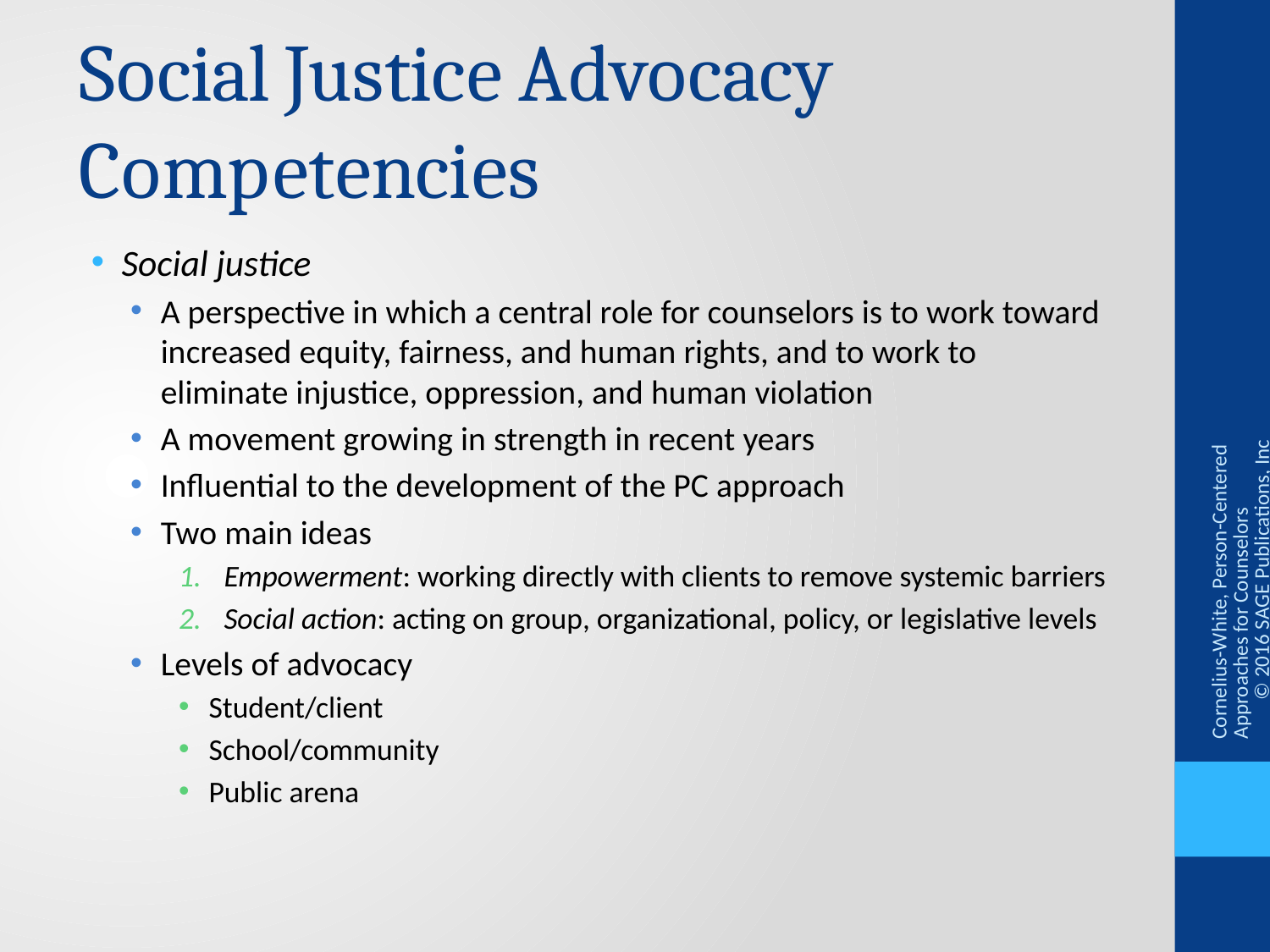

# Social Justice Advocacy Competencies
Social justice
A perspective in which a central role for counselors is to work toward increased equity, fairness, and human rights, and to work to eliminate injustice, oppression, and human violation
A movement growing in strength in recent years
Influential to the development of the PC approach
Two main ideas
Empowerment: working directly with clients to remove systemic barriers
Social action: acting on group, organizational, policy, or legislative levels
Levels of advocacy
Student/client
School/community
Public arena
Cornelius-White, Person-Centered Approaches for Counselors                      © 2016 SAGE Publications, Inc.